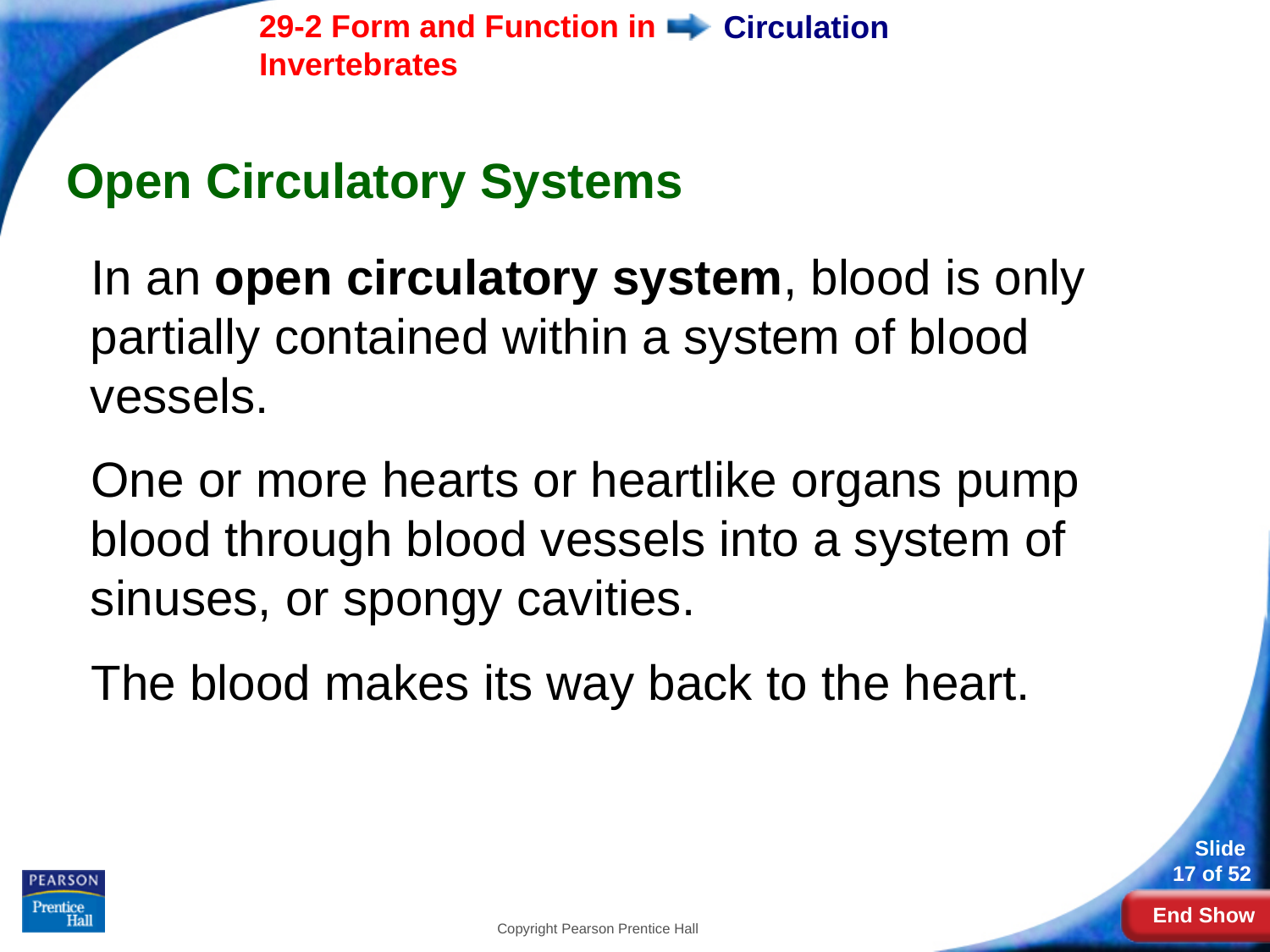

# Circulation
Open Circulatory Systems
In an open circulatory system, blood is only partially contained within a system of blood vessels.
One or more hearts or heartlike organs pump blood through blood vessels into a system of sinuses, or spongy cavities.
The blood makes its way back to the heart.
Copyright Pearson Prentice Hall